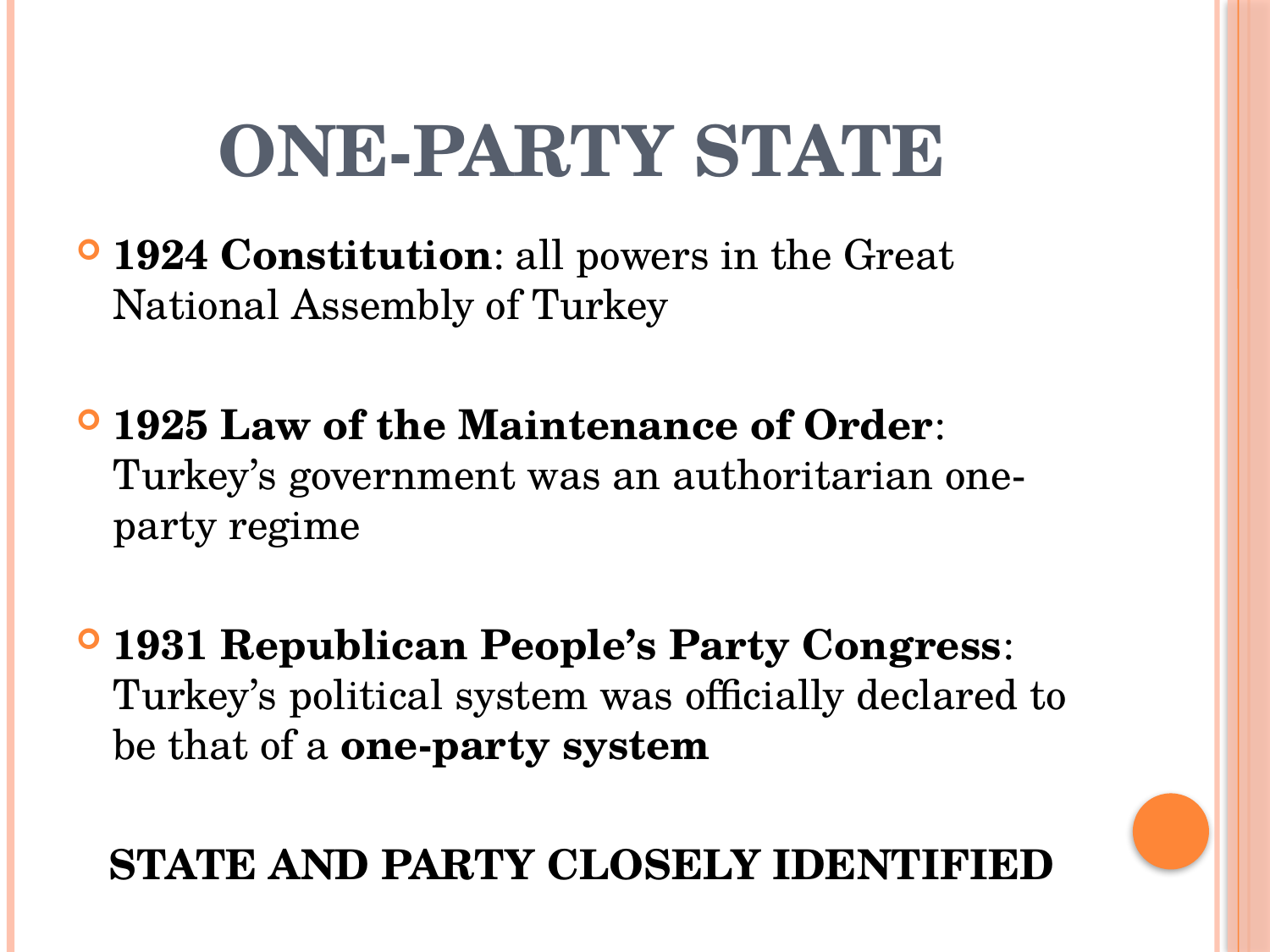

# ONE-PARTY STATE
1924 Constitution: all powers in the Great National Assembly of Turkey

1925 Law of the Maintenance of Order: Turkey’s government was an authoritarian one-party regime

1931 Republican People’s Party Congress: Turkey’s political system was officially declared to be that of a one-party system

STATE AND PARTY CLOSELY IDENTIFIED